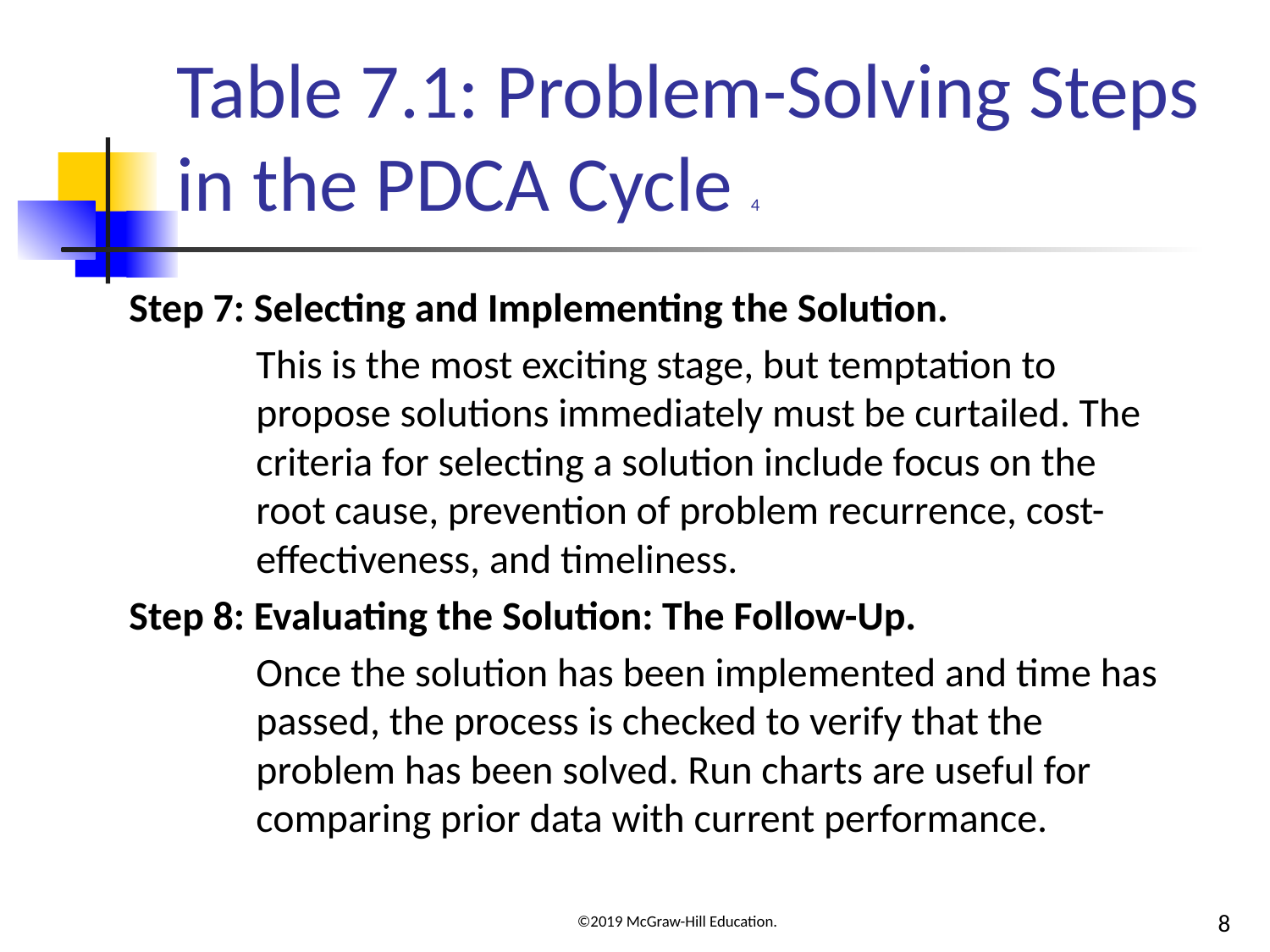

# Table 7.1: Problem-Solving Steps in the PDCA Cycle 4
Step 7: Selecting and Implementing the Solution.
This is the most exciting stage, but temptation to propose solutions immediately must be curtailed. The criteria for selecting a solution include focus on the root cause, prevention of problem recurrence, cost-effectiveness, and timeliness.
Step 8: Evaluating the Solution: The Follow-Up.
Once the solution has been implemented and time has passed, the process is checked to verify that the problem has been solved. Run charts are useful for comparing prior data with current performance.